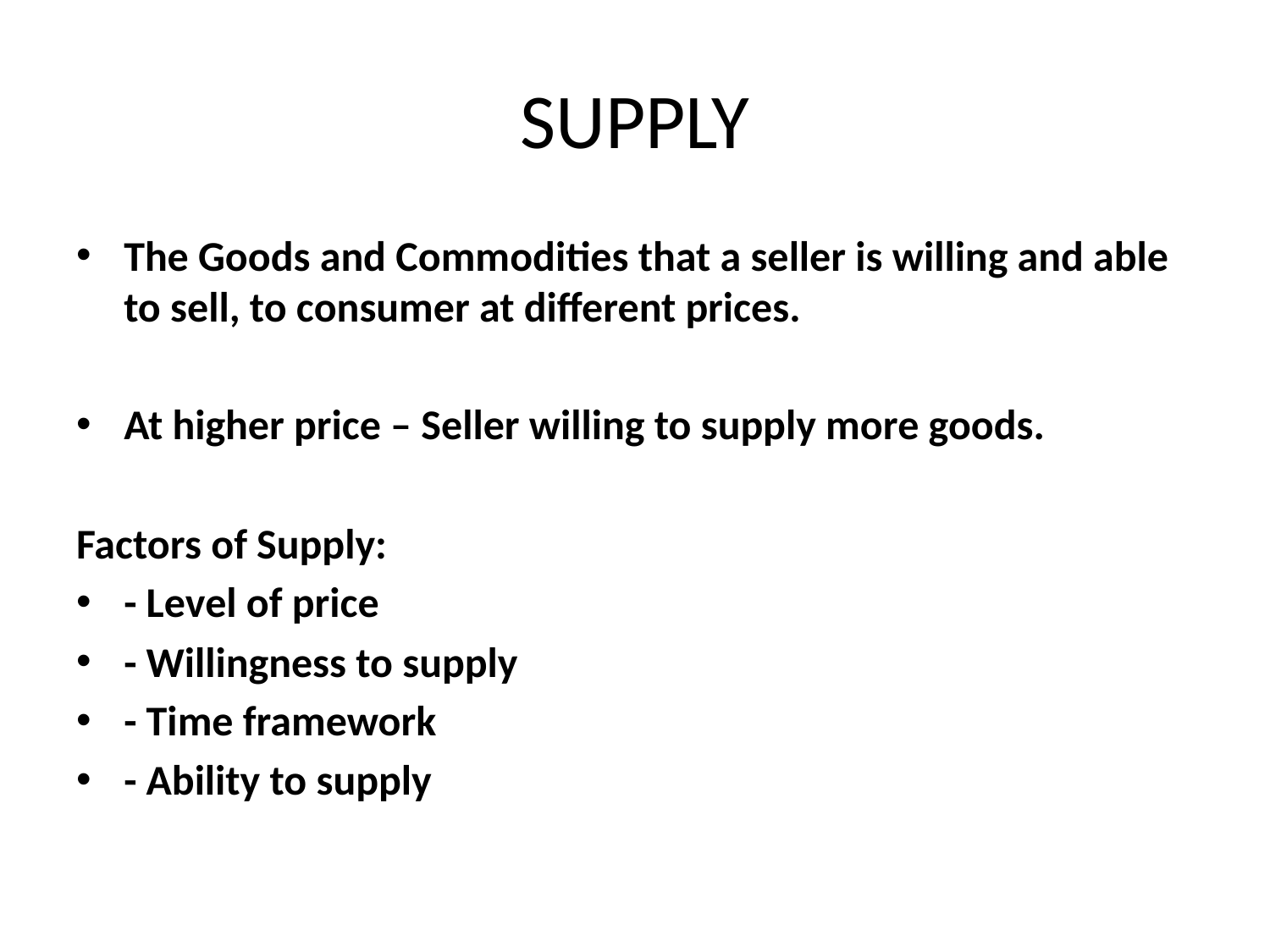

# SUPPLY
The Goods and Commodities that a seller is willing and able to sell, to consumer at different prices.

At higher price – Seller willing to supply more goods.

Factors of Supply:
- Level of price
- Willingness to supply
- Time framework
- Ability to supply